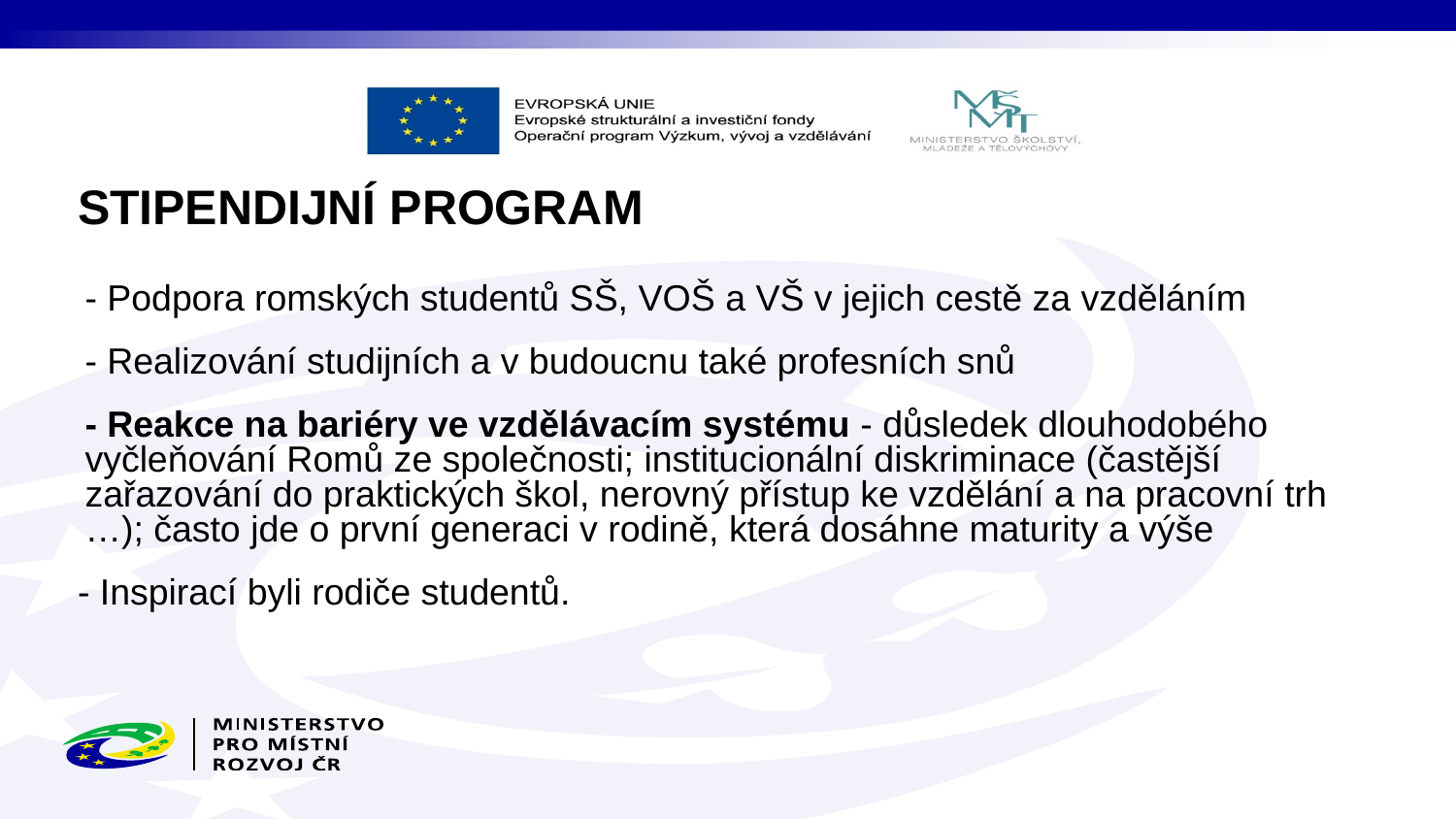

STIPENDIJNÍ PROGRAM
- Podpora romských studentů SŠ, VOŠ a VŠ v jejich cestě za vzděláním
- Realizování studijních a v budoucnu také profesních snů
- Reakce na bariéry ve vzdělávacím systému - důsledek dlouhodobého vyčleňování Romů ze společnosti; institucionální diskriminace (častější zařazování do praktických škol, nerovný přístup ke vzdělání a na pracovní trh …); často jde o první generaci v rodině, která dosáhne maturity a výše
- Inspirací byli rodiče studentů.